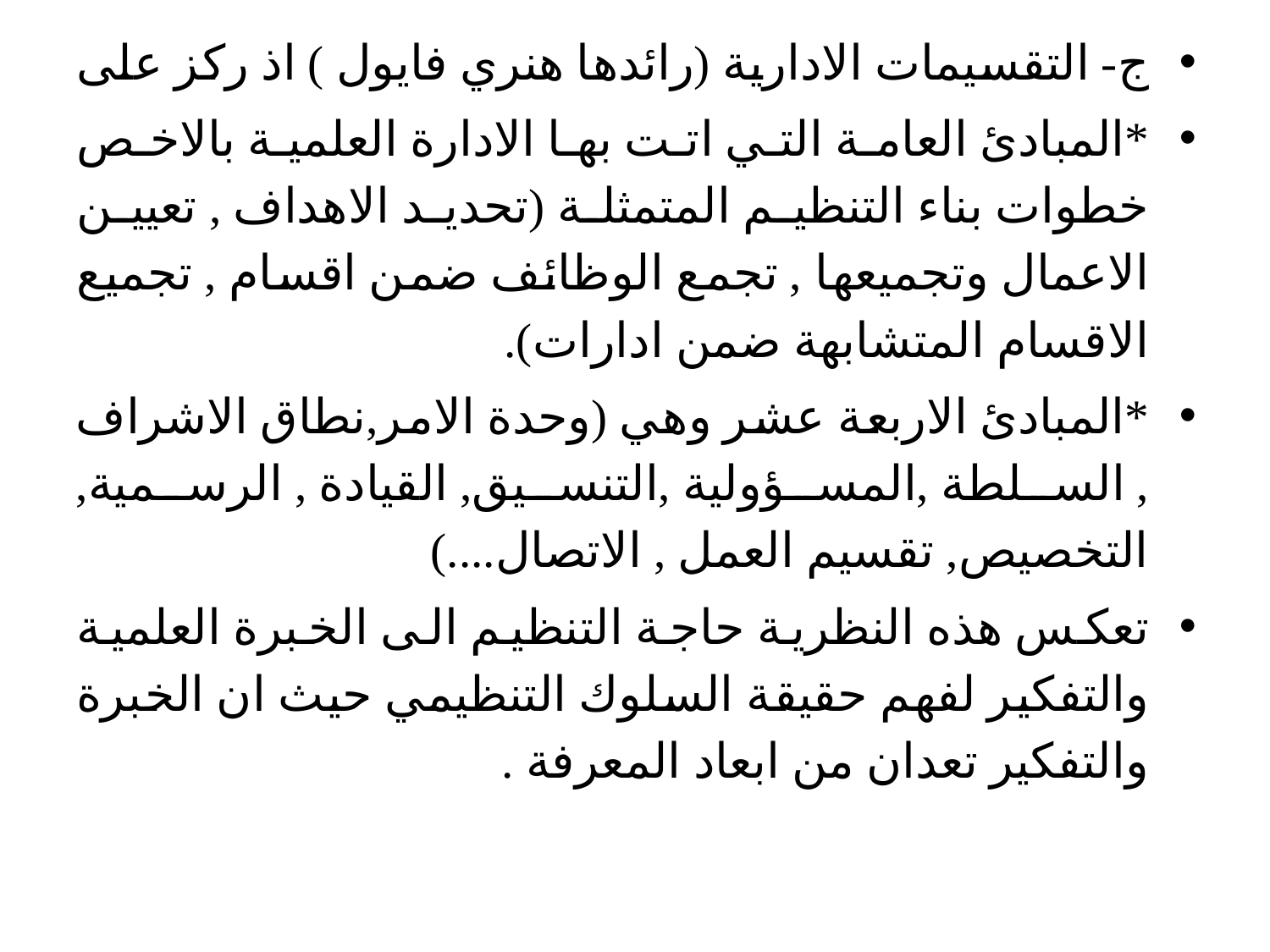

ج- التقسيمات الادارية (رائدها هنري فايول ) اذ ركز على
*المبادئ العامة التي اتت بها الادارة العلمية بالاخص خطوات بناء التنظيم المتمثلة (تحديد الاهداف , تعيين الاعمال وتجميعها , تجمع الوظائف ضمن اقسام , تجميع الاقسام المتشابهة ضمن ادارات).
*المبادئ الاربعة عشر وهي (وحدة الامر,نطاق الاشراف , السلطة ,المسؤولية ,التنسيق, القيادة , الرسمية, التخصيص, تقسيم العمل , الاتصال....)
تعكس هذه النظرية حاجة التنظيم الى الخبرة العلمية والتفكير لفهم حقيقة السلوك التنظيمي حيث ان الخبرة والتفكير تعدان من ابعاد المعرفة .